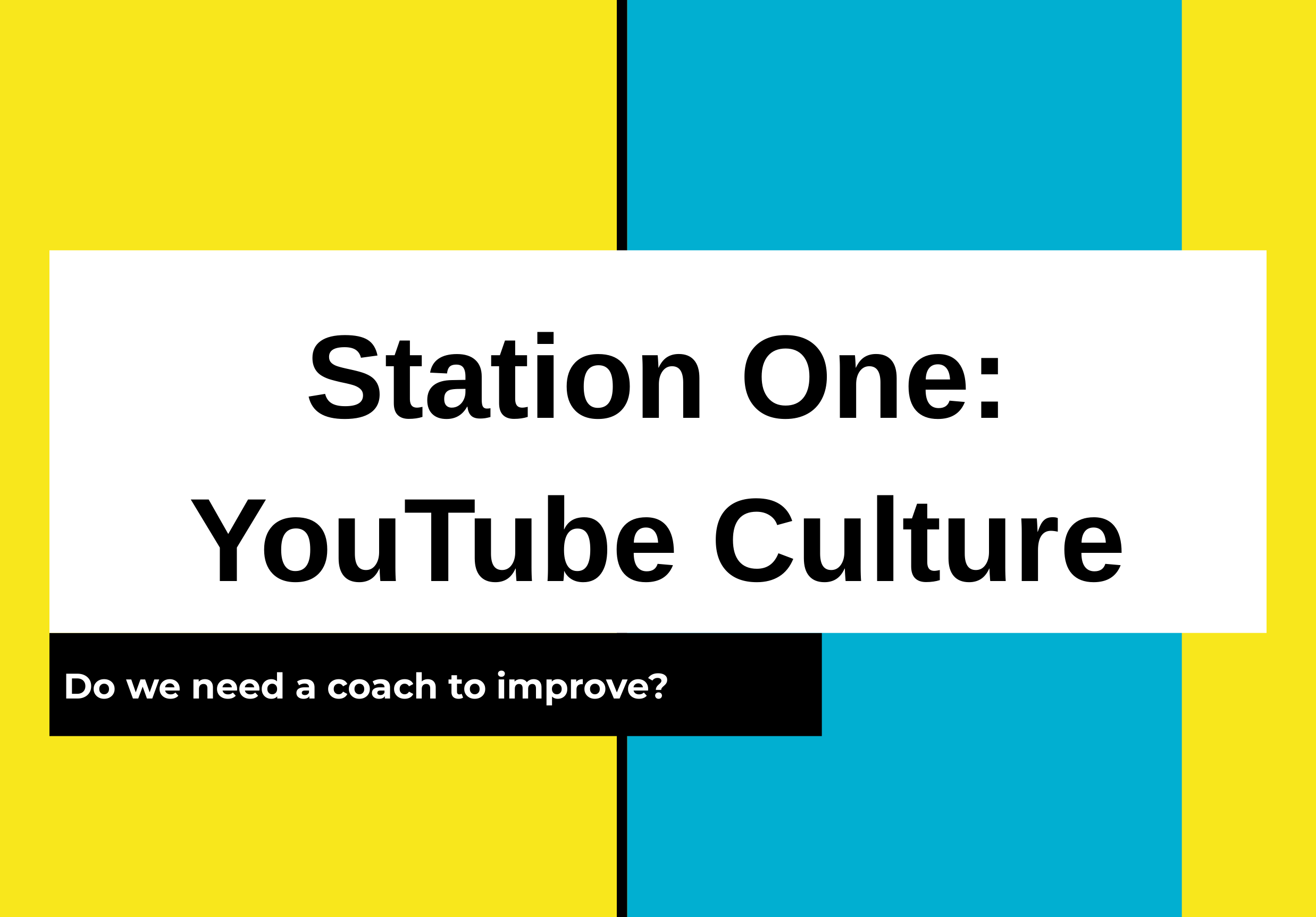

# Station One: YouTube Culture
Do we need a coach to improve?